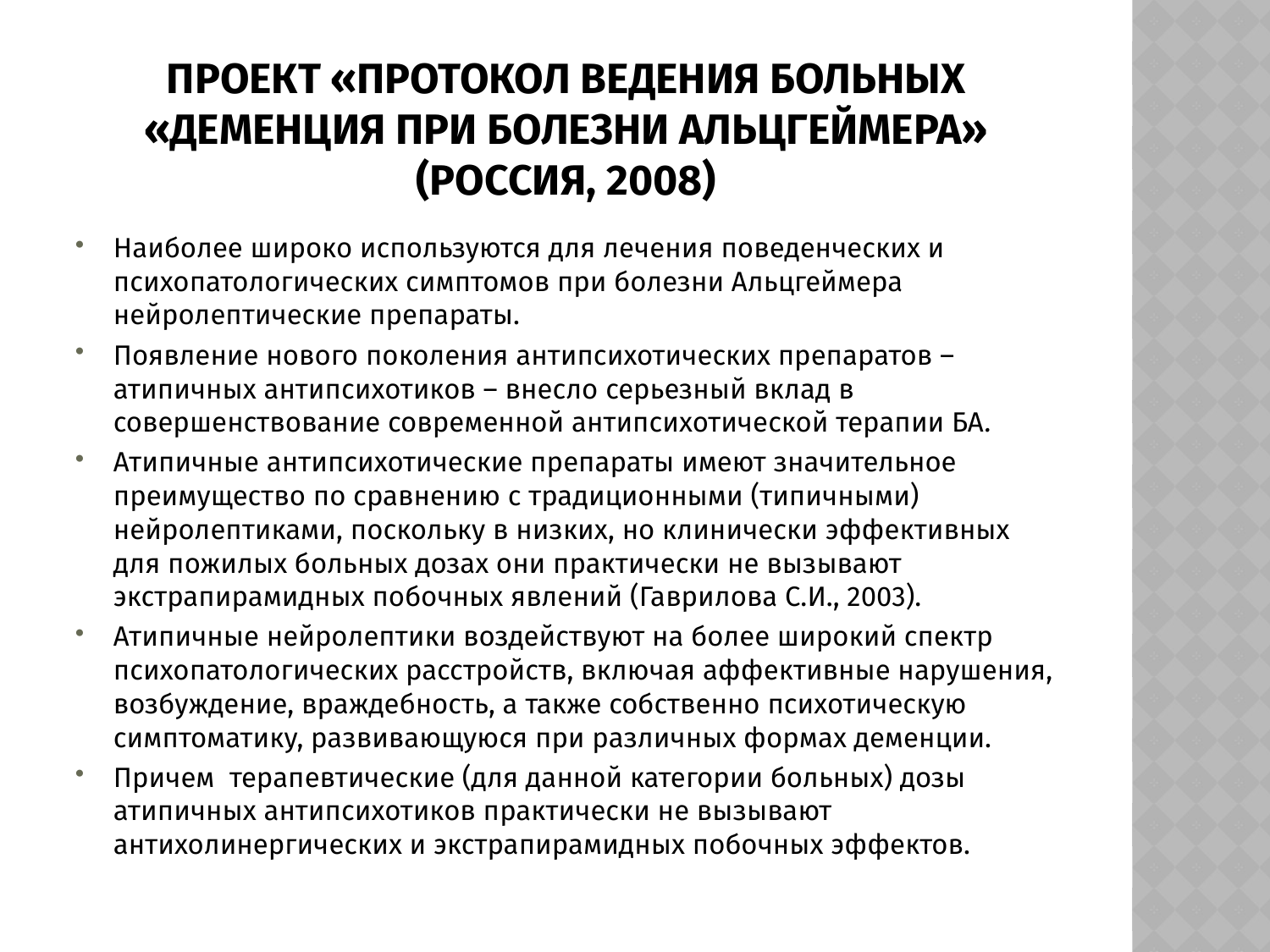

# Проект «Протокол ведения больных «Деменция при болезни Альцгеймера» (Россия, 2008)
Наиболее широко используются для лечения поведенческих и психопатологических симптомов при болезни Альцгеймера нейролептические препараты.
Появление нового поколения антипсихотических препаратов – атипичных антипсихотиков – внесло серьезный вклад в совершенствование современной антипсихотической терапии БА.
Атипичные антипсихотические препараты имеют значительное преимущество по сравнению с традиционными (типичными) нейролептиками, поскольку в низких, но клинически эффективных для пожилых больных дозах они практически не вызывают экстрапирамидных побочных явлений (Гаврилова С.И., 2003).
Атипичные нейролептики воздействуют на более широкий спектр психопатологических расстройств, включая аффективные нарушения, возбуждение, враждебность, а также собственно психотическую симптоматику, развивающуюся при различных формах деменции.
Причем  терапевтические (для данной категории больных) дозы атипичных антипсихотиков практически не вызывают антихолинергических и экстрапирамидных побочных эффектов.